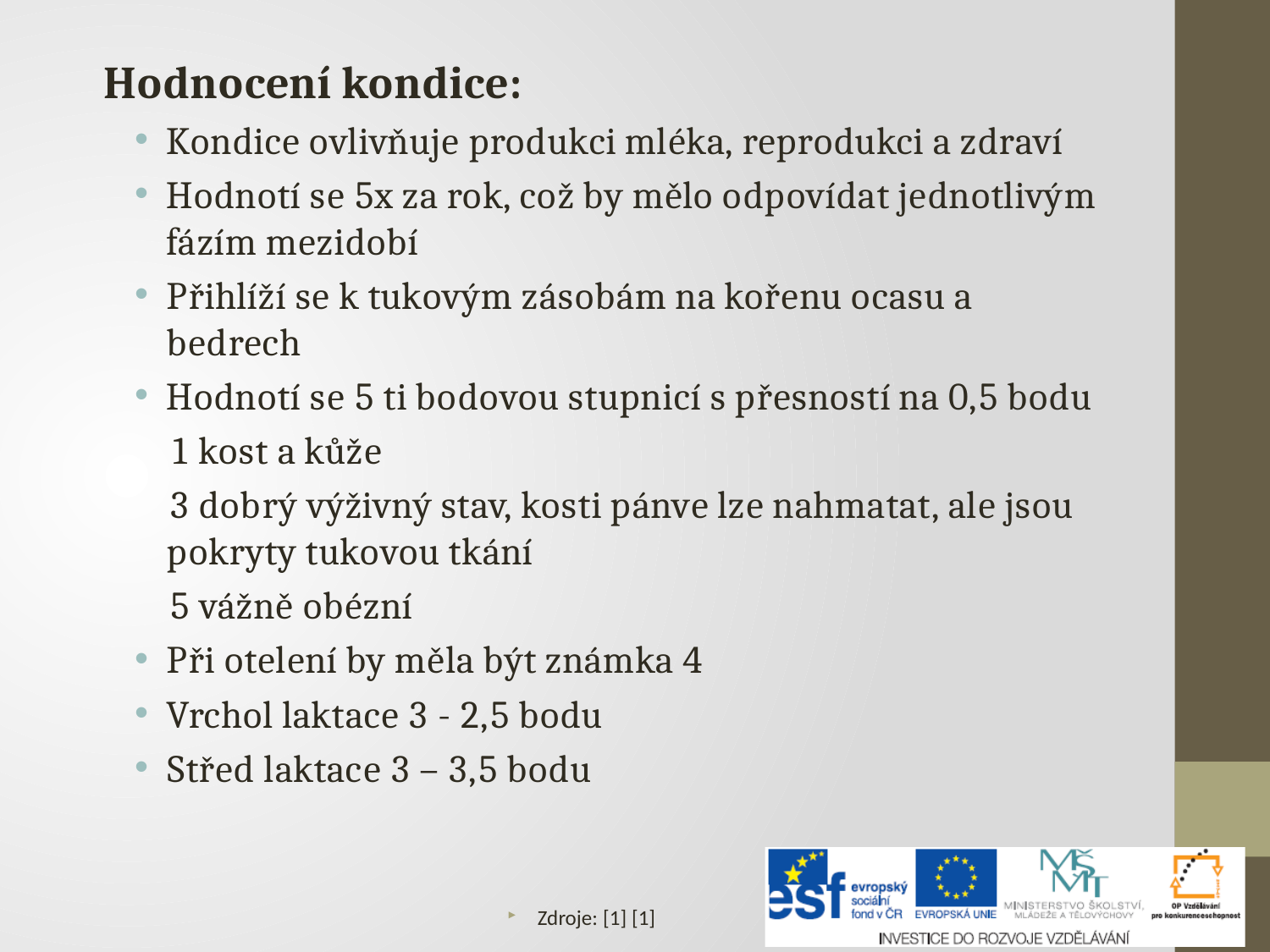

Hodnocení kondice:
Kondice ovlivňuje produkci mléka, reprodukci a zdraví
Hodnotí se 5x za rok, což by mělo odpovídat jednotlivým fázím mezidobí
Přihlíží se k tukovým zásobám na kořenu ocasu a bedrech
Hodnotí se 5 ti bodovou stupnicí s přesností na 0,5 bodu
    1 kost a kůže
    3 dobrý výživný stav, kosti pánve lze nahmatat, ale jsou pokryty tukovou tkání
    5 vážně obézní
Při otelení by měla být známka 4
Vrchol laktace 3 - 2,5 bodu
Střed laktace 3 – 3,5 bodu
Zdroje: [1] [1]